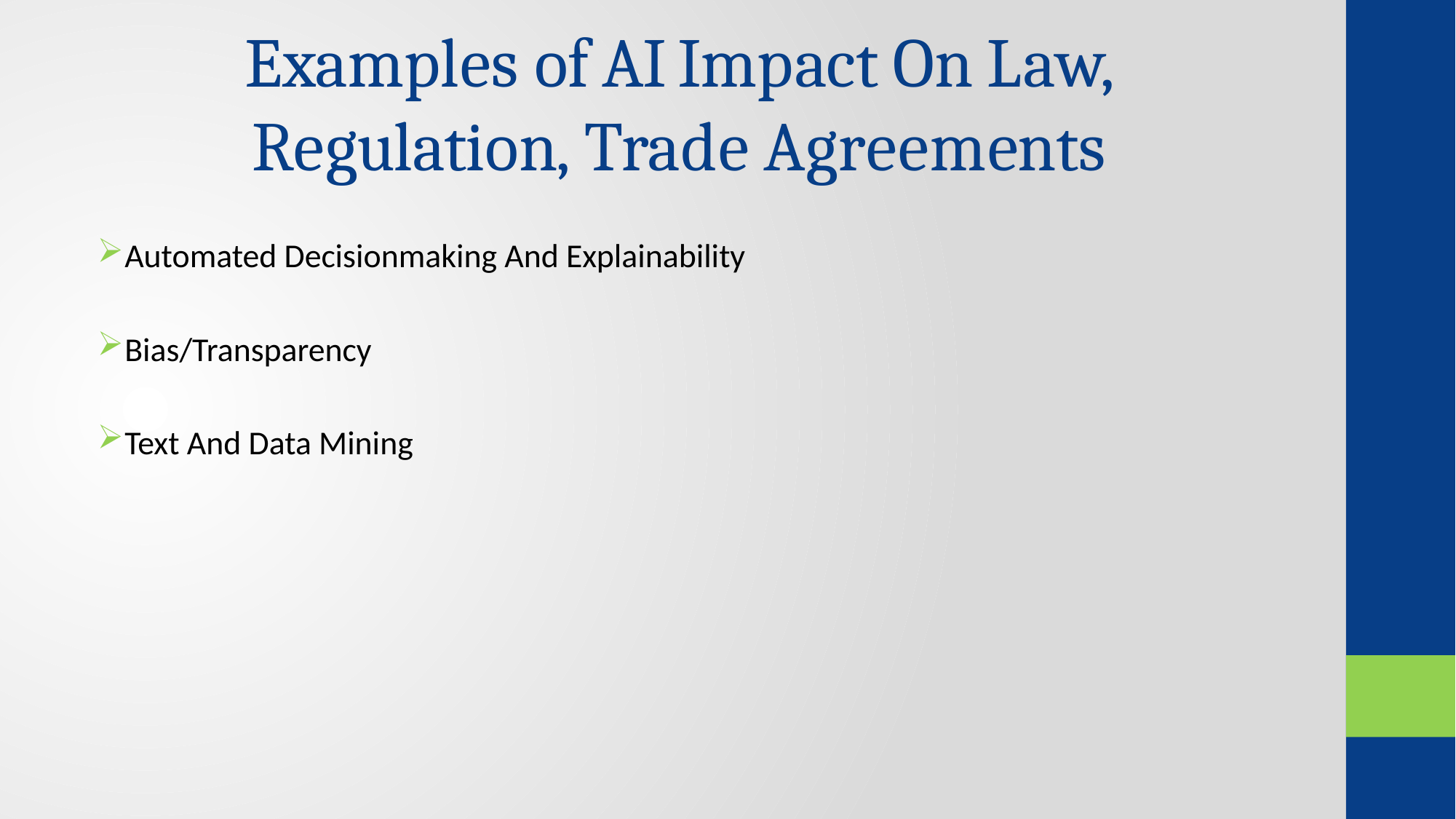

# Examples of AI Impact On Law, Regulation, Trade Agreements
Automated Decisionmaking And Explainability

Bias/Transparency

Text And Data Mining